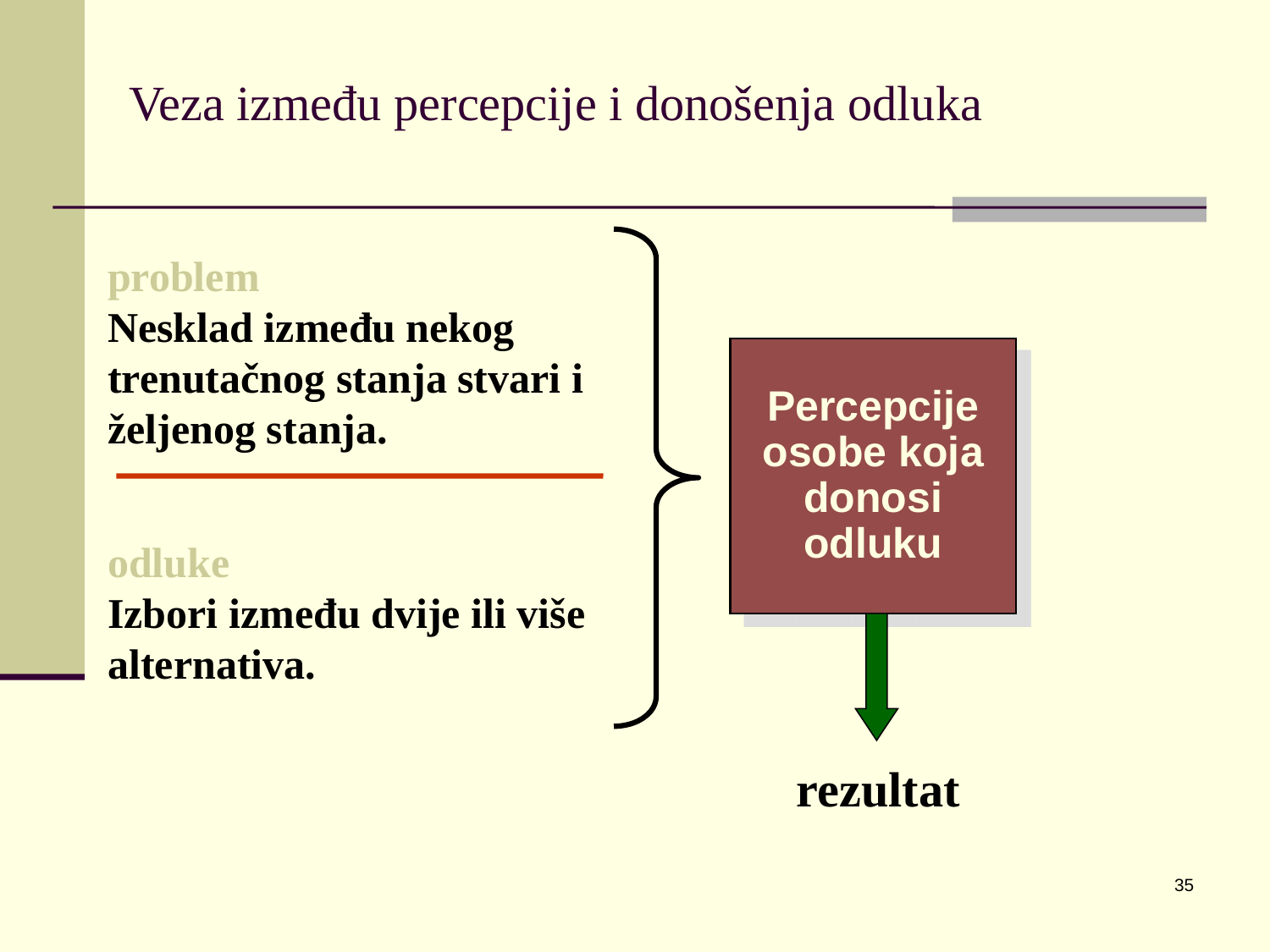

# Veza između percepcije i donošenja odluka

problem
Nesklad između nekog trenutačnog stanja stvari i željenog stanja.
Percepcije osobe koja donosi odluku

odluke
Izbori između dvije ili više alternativa.

rezultat
35